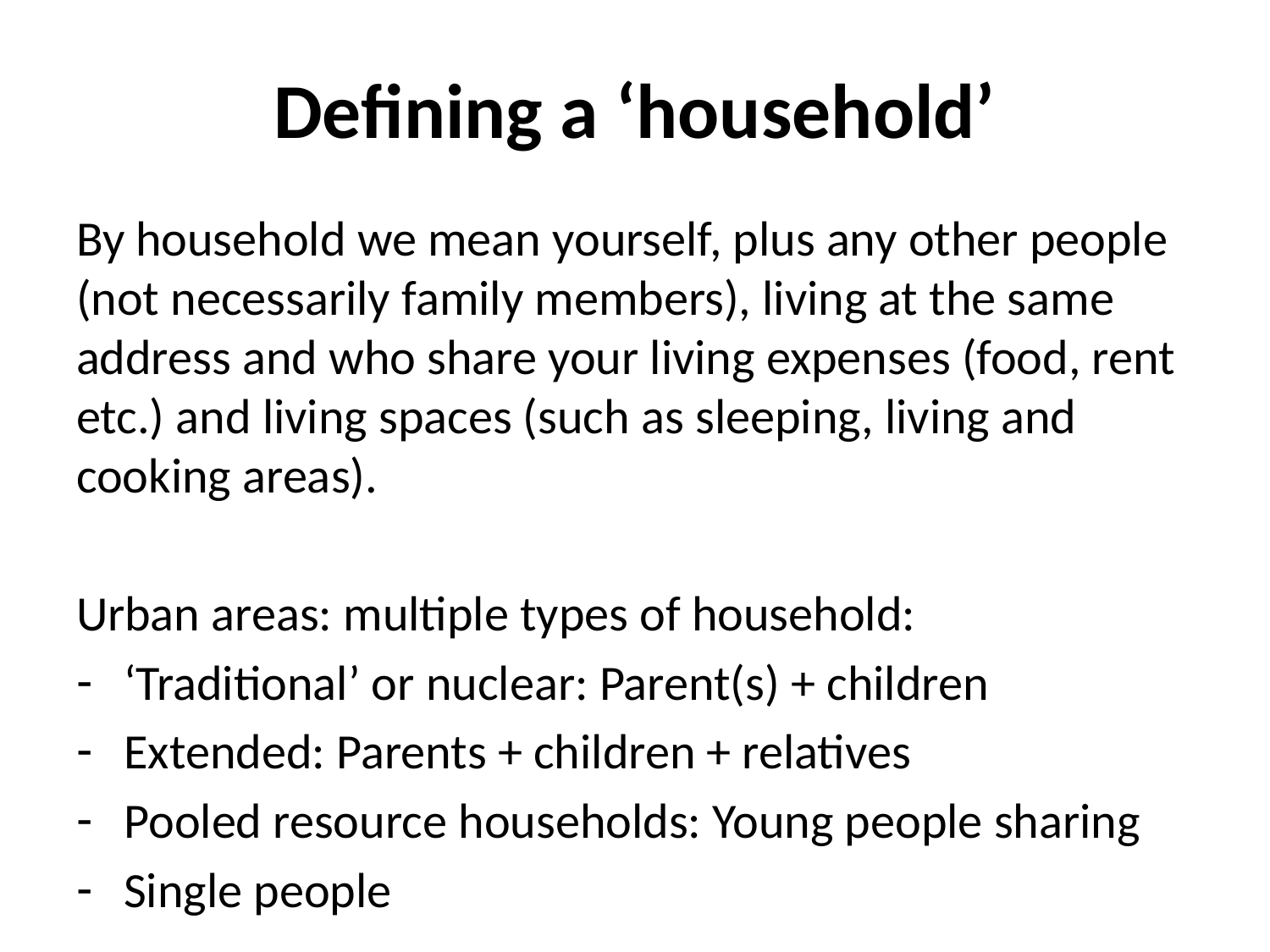

# Defining a ‘household’
By household we mean yourself, plus any other people (not necessarily family members), living at the same address and who share your living expenses (food, rent etc.) and living spaces (such as sleeping, living and cooking areas).

Urban areas: multiple types of household:
‘Traditional’ or nuclear: Parent(s) + children
Extended: Parents + children + relatives
Pooled resource households: Young people sharing
Single people